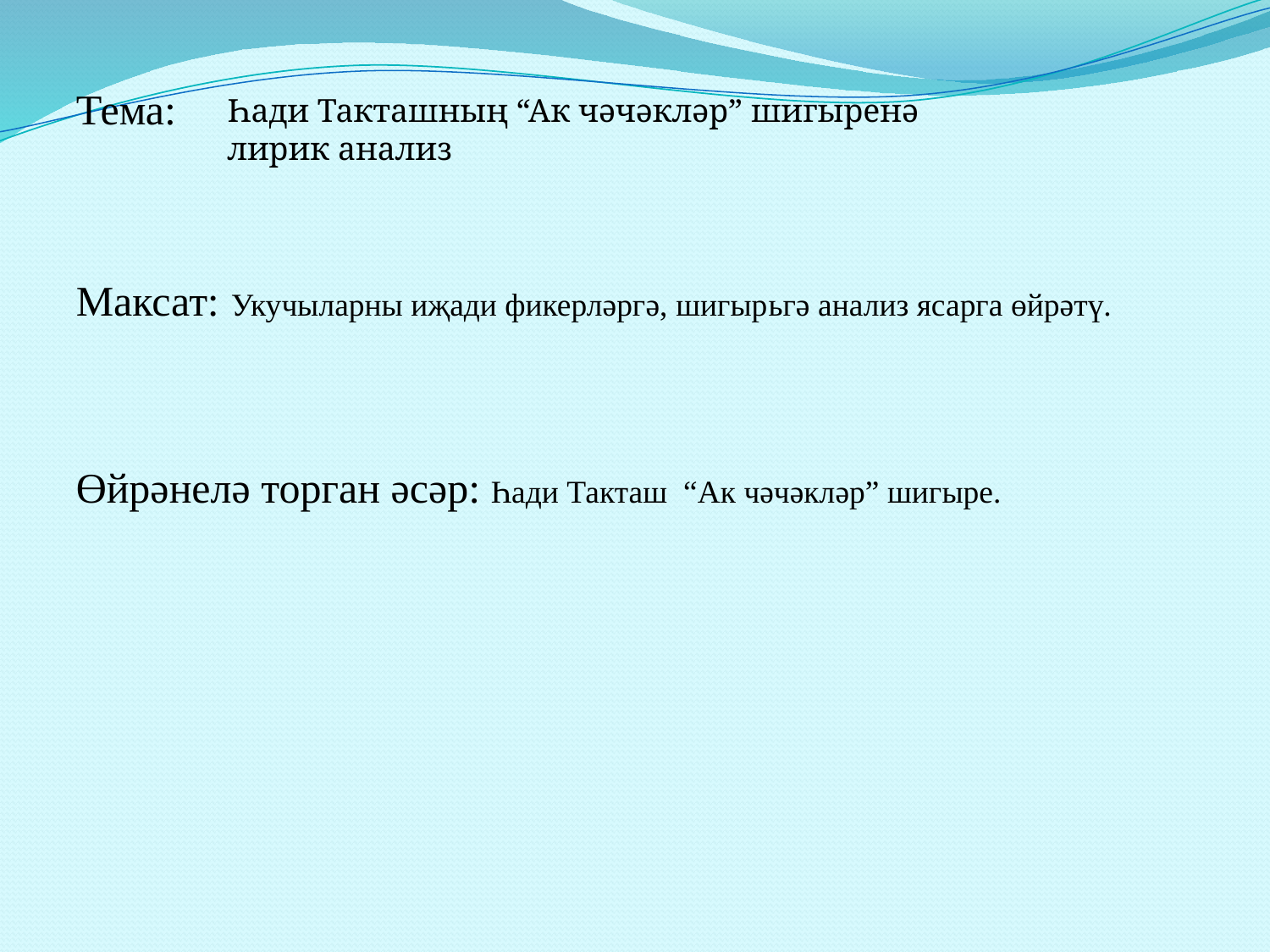

Һади Такташның “Ак чәчәкләр” шигыренә лирик анализ

Тема:

Максат: Укучыларны иҗади фикерләргә, шигырьгә анализ ясарга өйрәтү.

Өйрәнелә торган әсәр: Һади Такташ  “Ак чәчәкләр” шигыре.